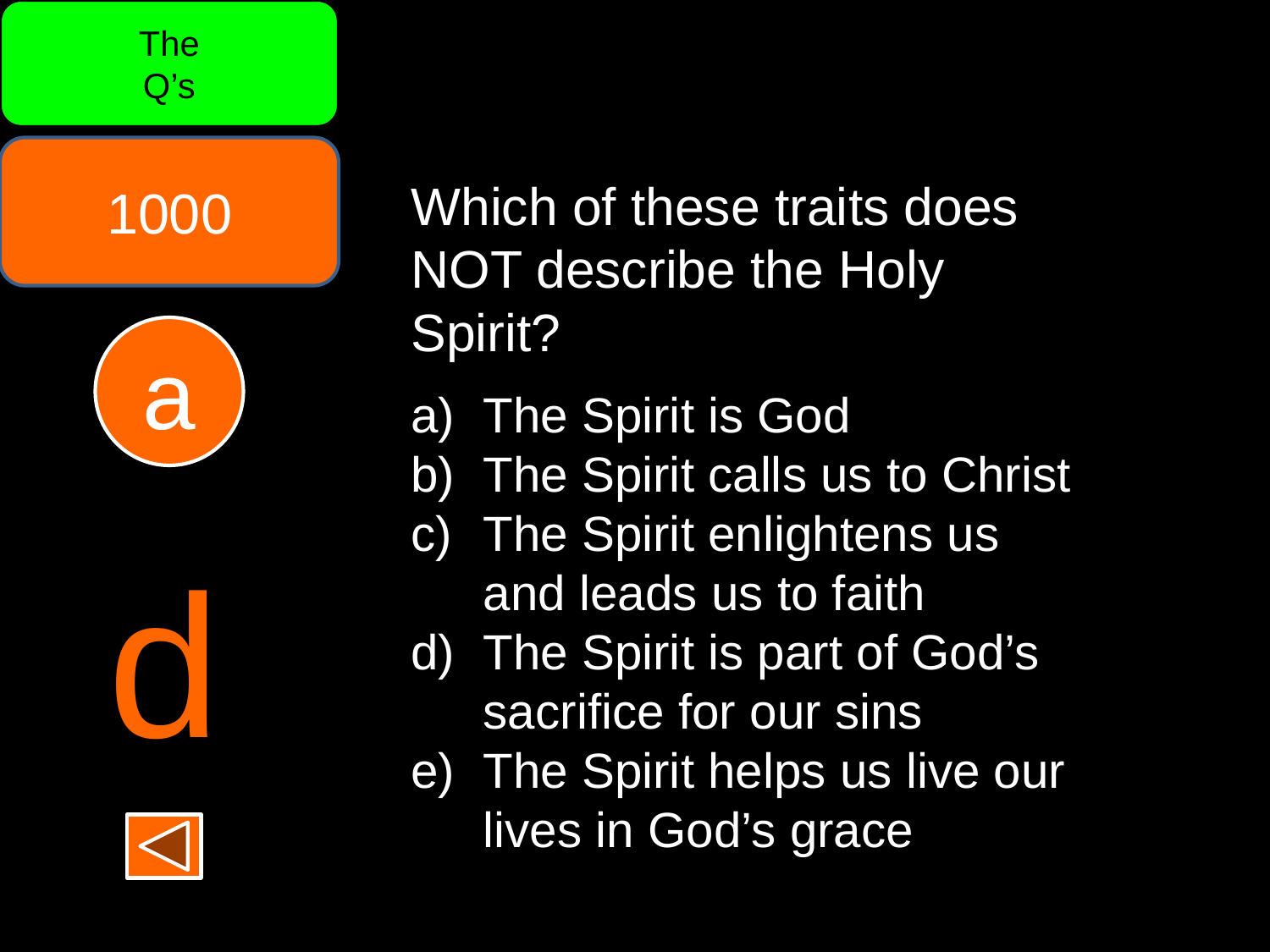

The
Q’s
1000
Which of these traits does
NOT describe the Holy
Spirit?

The Spirit is God
The Spirit calls us to Christ
The Spirit enlightens us
and leads us to faith
The Spirit is part of God’s
sacrifice for our sins
The Spirit helps us live our
lives in God’s grace
a
d